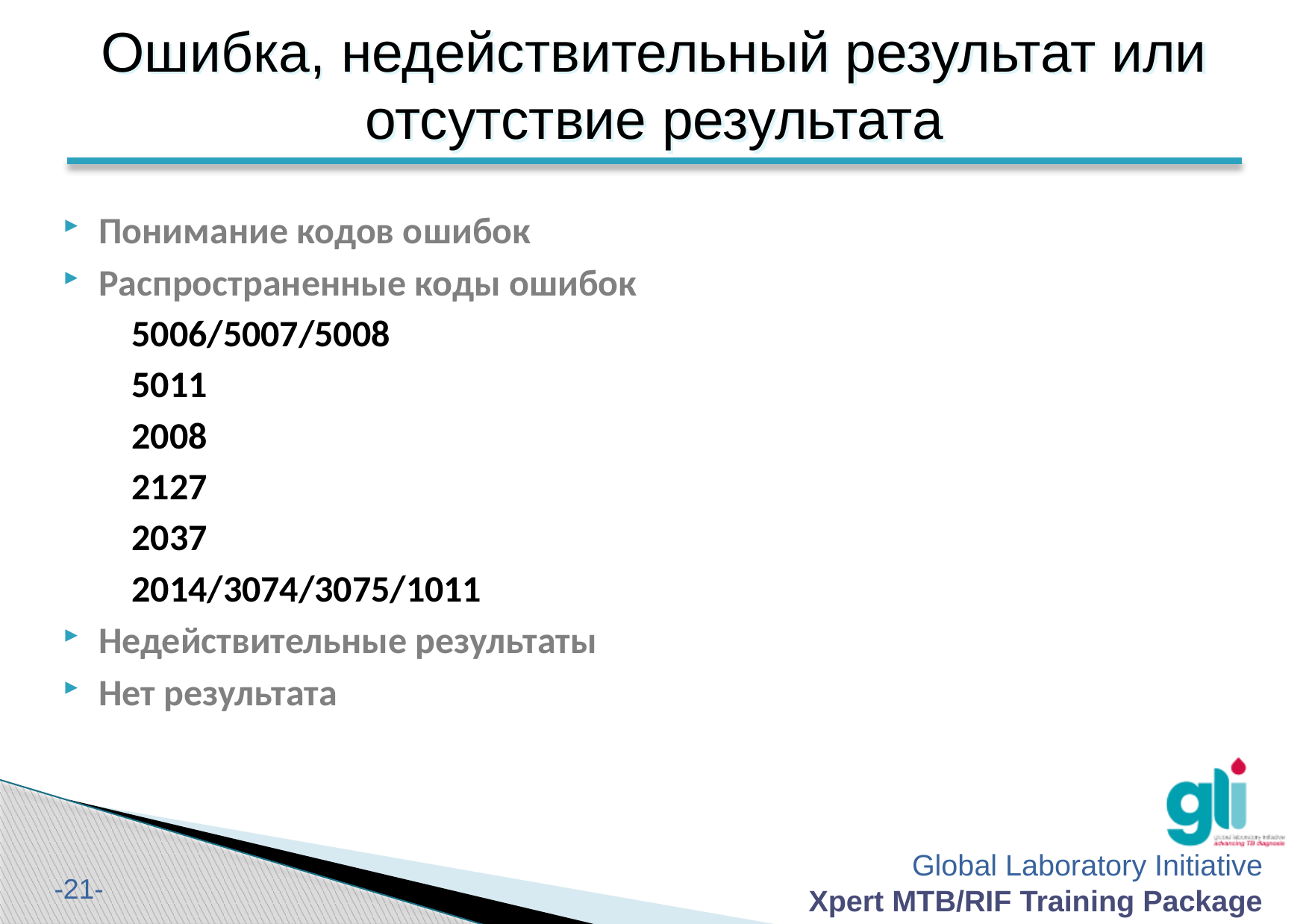

Ошибка, недействительный результат или отсутствие результата
Понимание кодов ошибок
Распространенные коды ошибок
5006/5007/5008
5011
2008
2127
2037
2014/3074/3075/1011
Недействительные результаты
Нет результата